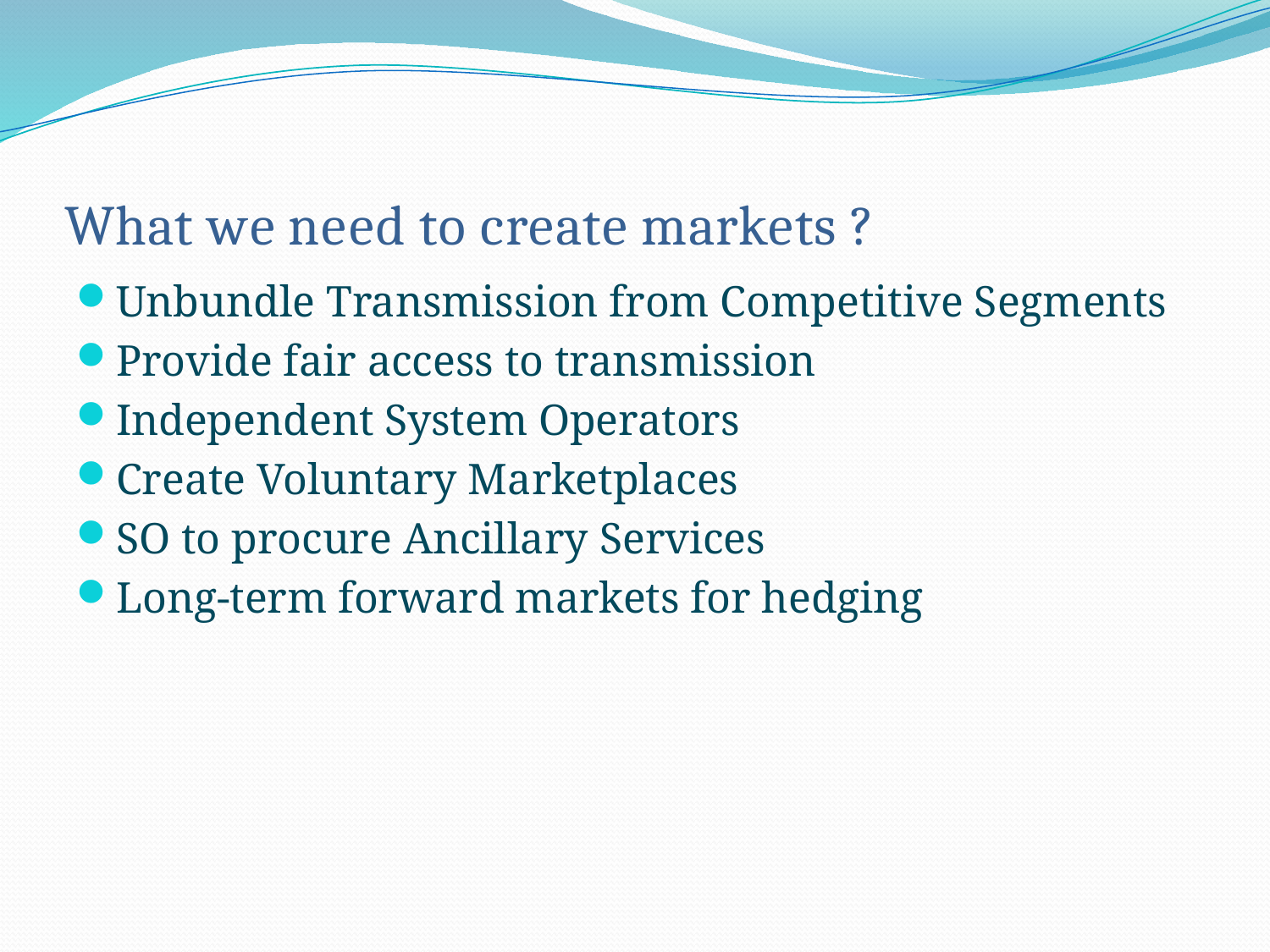

# What we need to create markets ?
Unbundle Transmission from Competitive Segments
Provide fair access to transmission
Independent System Operators
Create Voluntary Marketplaces
SO to procure Ancillary Services
Long-term forward markets for hedging